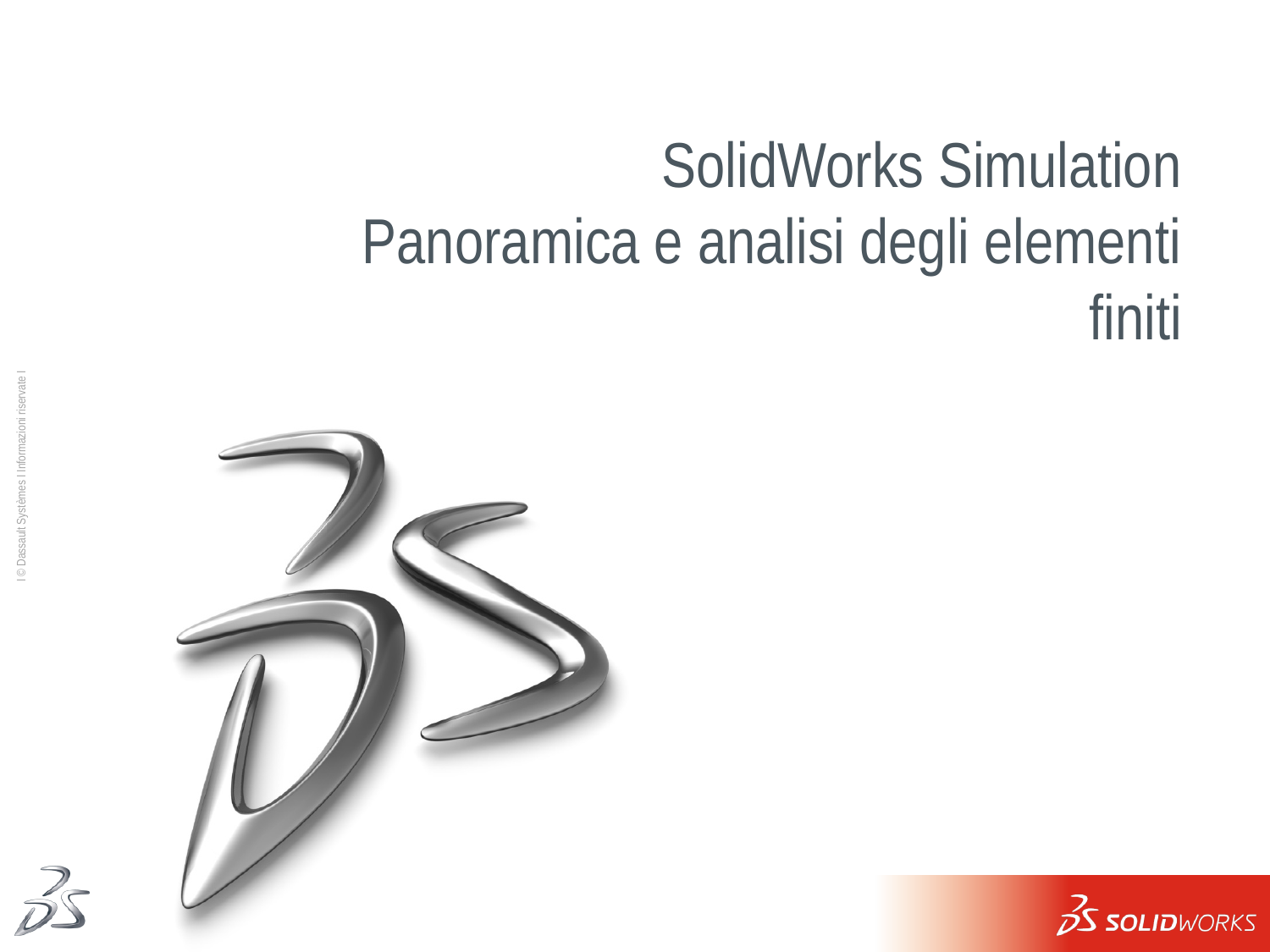

# SolidWorks Simulation Panoramica e analisi degli elementi finiti